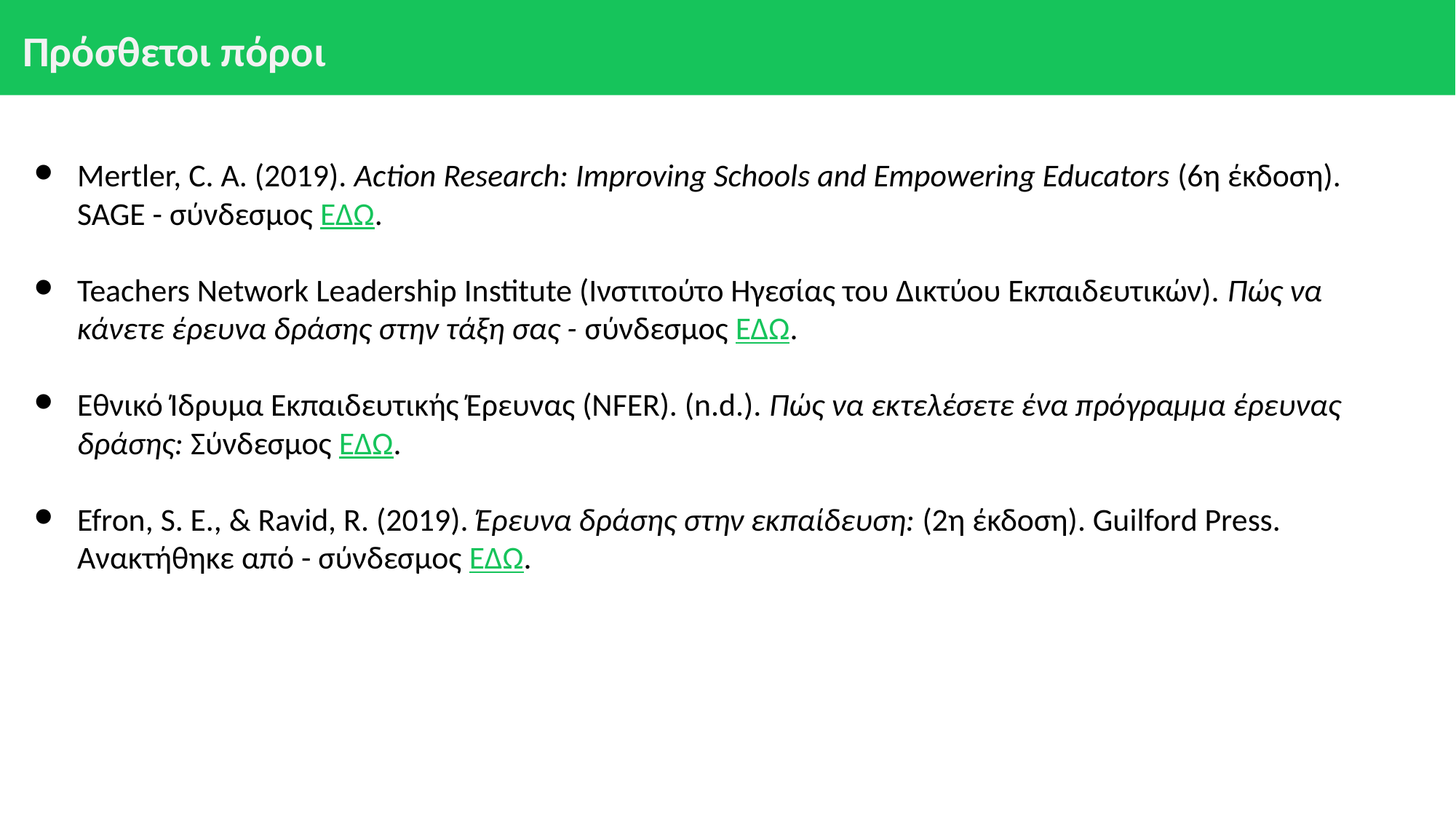

# Πρόσθετοι πόροι
Mertler, C. A. (2019). Action Research: Improving Schools and Empowering Educators (6η έκδοση). SAGE - σύνδεσμος ΕΔΩ.

Teachers Network Leadership Institute (Ινστιτούτο Ηγεσίας του Δικτύου Εκπαιδευτικών). Πώς να κάνετε έρευνα δράσης στην τάξη σας - σύνδεσμος ΕΔΩ.

Εθνικό Ίδρυμα Εκπαιδευτικής Έρευνας (NFER). (n.d.). Πώς να εκτελέσετε ένα πρόγραμμα έρευνας δράσης: Σύνδεσμος ΕΔΩ.

Efron, S. E., & Ravid, R. (2019). Έρευνα δράσης στην εκπαίδευση: (2η έκδοση). Guilford Press. Ανακτήθηκε από - σύνδεσμος ΕΔΩ.